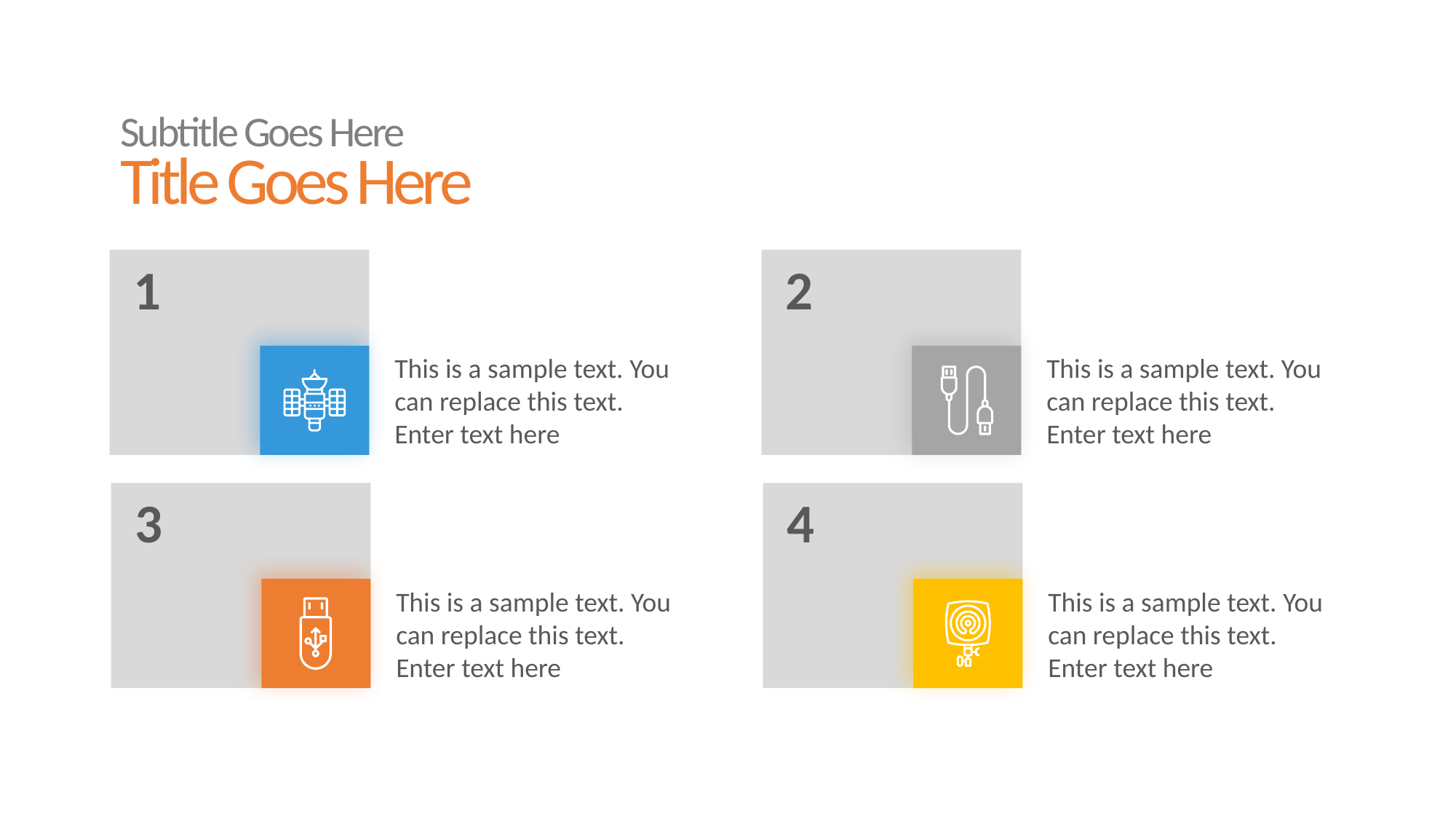

Subtitle Goes Here
Title Goes Here
1

2

This is a sample text. You can replace this text. Enter text here
This is a sample text. You can replace this text. Enter text here
3

4

This is a sample text. You can replace this text. Enter text here
This is a sample text. You can replace this text. Enter text here